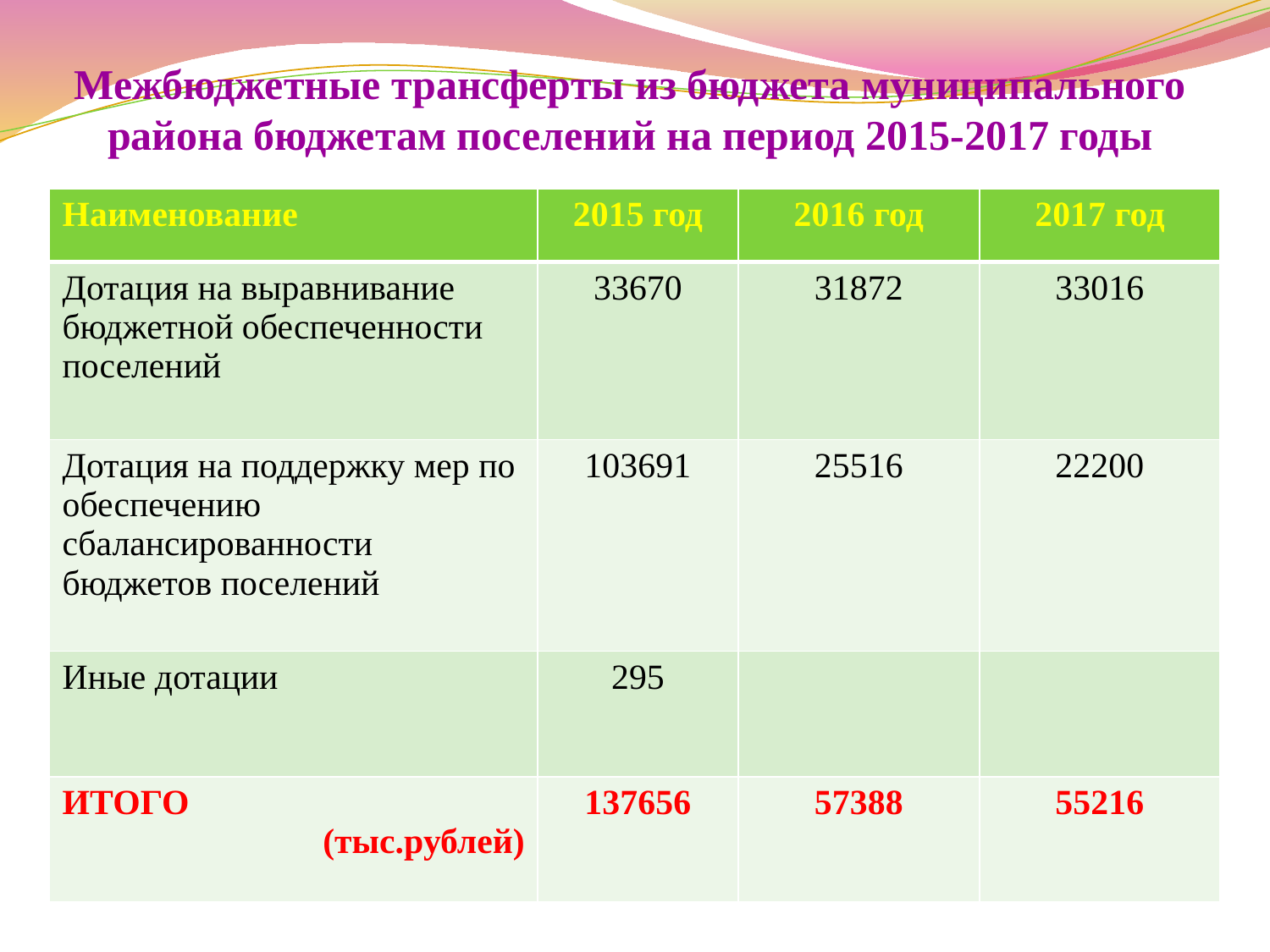

# Межбюджетные трансферты из бюджета муниципального района бюджетам поселений на период 2015-2017 годы
| Наименование | 2015 год | 2016 год | 2017 год |
| --- | --- | --- | --- |
| Дотация на выравнивание бюджетной обеспеченности поселений | 33670 | 31872 | 33016 |
| Дотация на поддержку мер по обеспечению сбалансированности бюджетов поселений | 103691 | 25516 | 22200 |
| Иные дотации | 295 |  |  |
| ИТОГО (тыс.рублей) | 137656 | 57388 | 55216 |